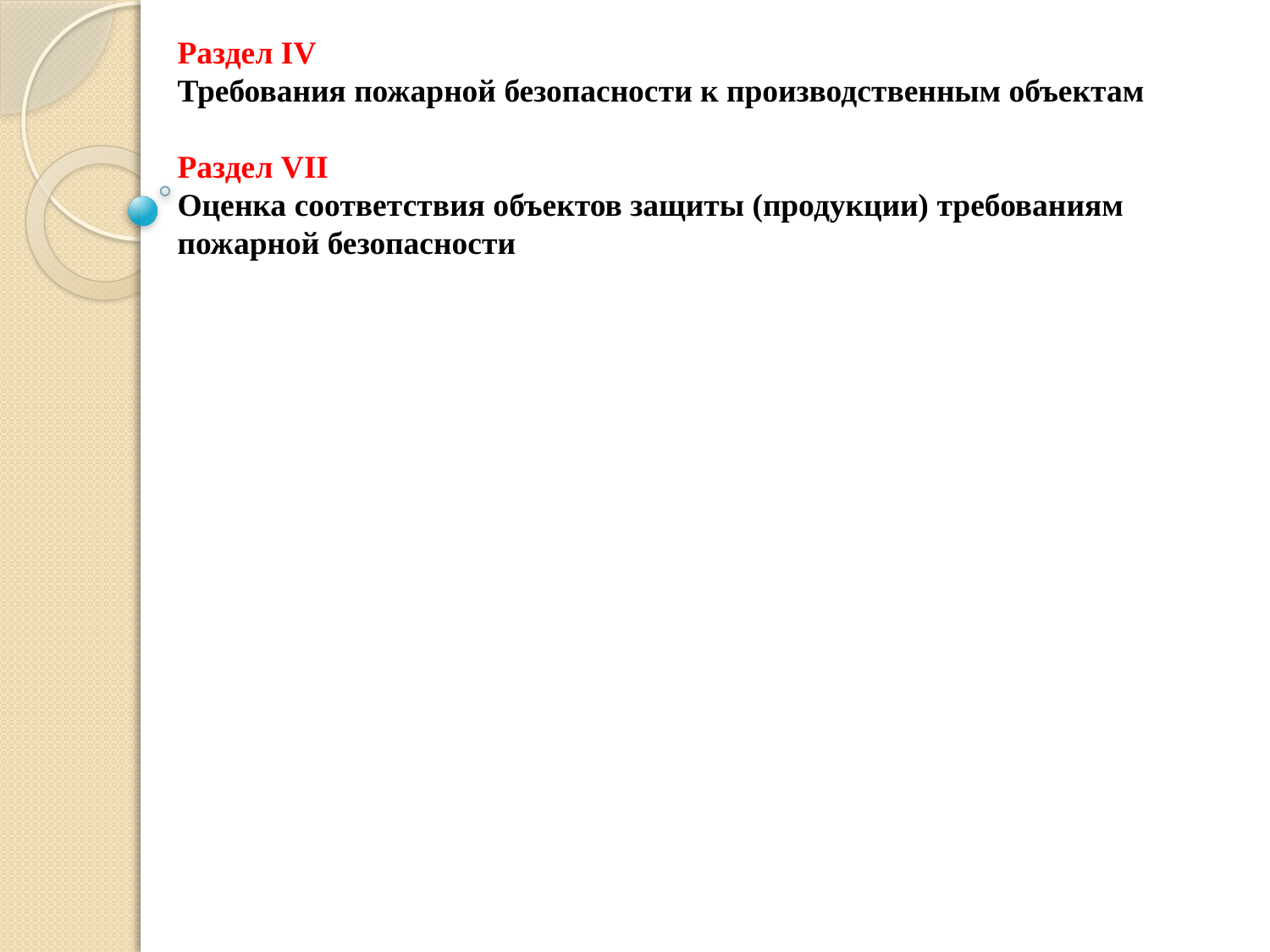

Раздел IV
Требования пожарной безопасности к производственным объектам

Раздел VII
Оценка соответствия объектов защиты (продукции) требованиям пожарной безопасности